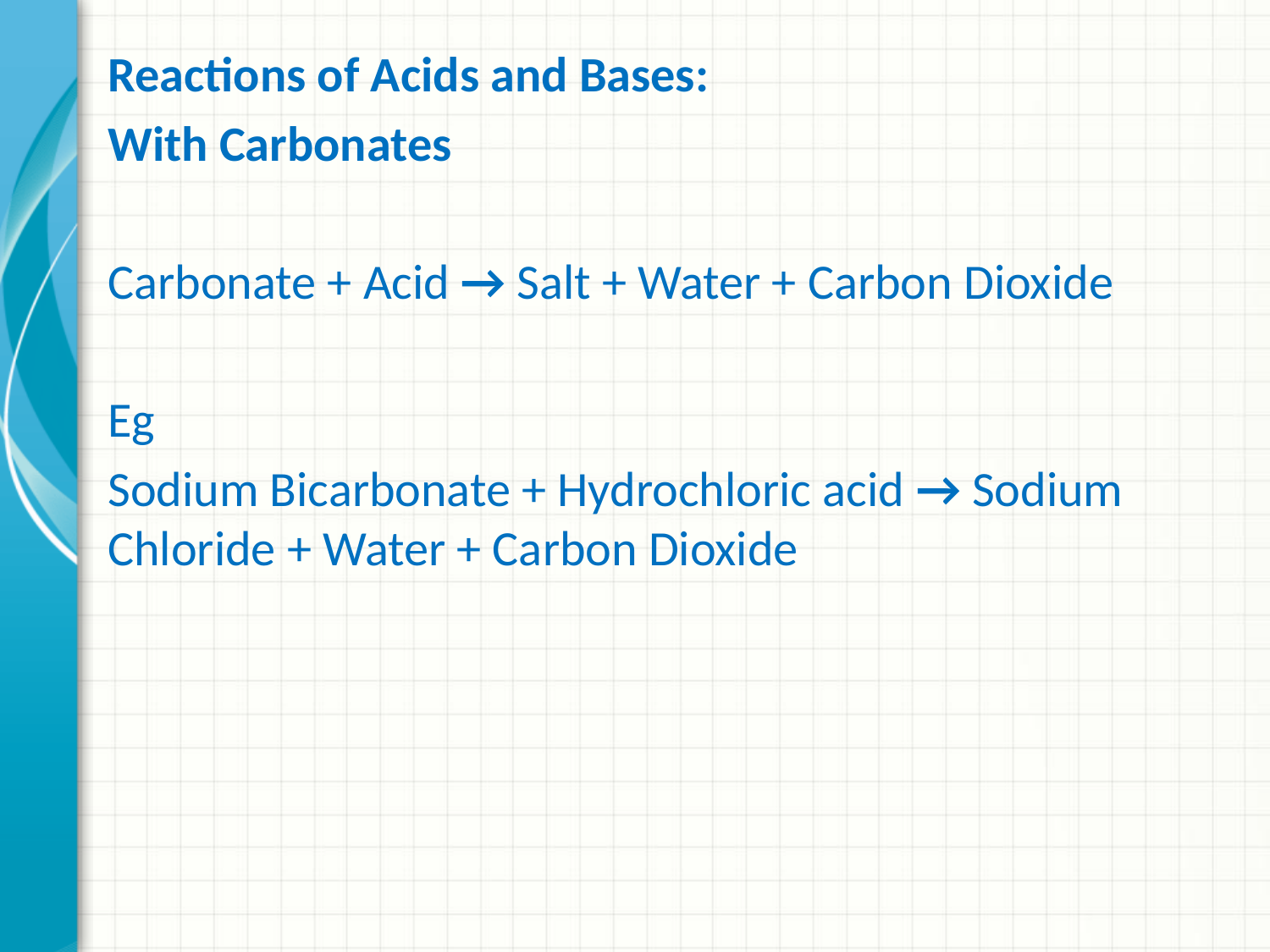

Reactions of Acids and Bases:
With Carbonates

Carbonate + Acid → Salt + Water + Carbon Dioxide

Eg
Sodium Bicarbonate + Hydrochloric acid → Sodium Chloride + Water + Carbon Dioxide